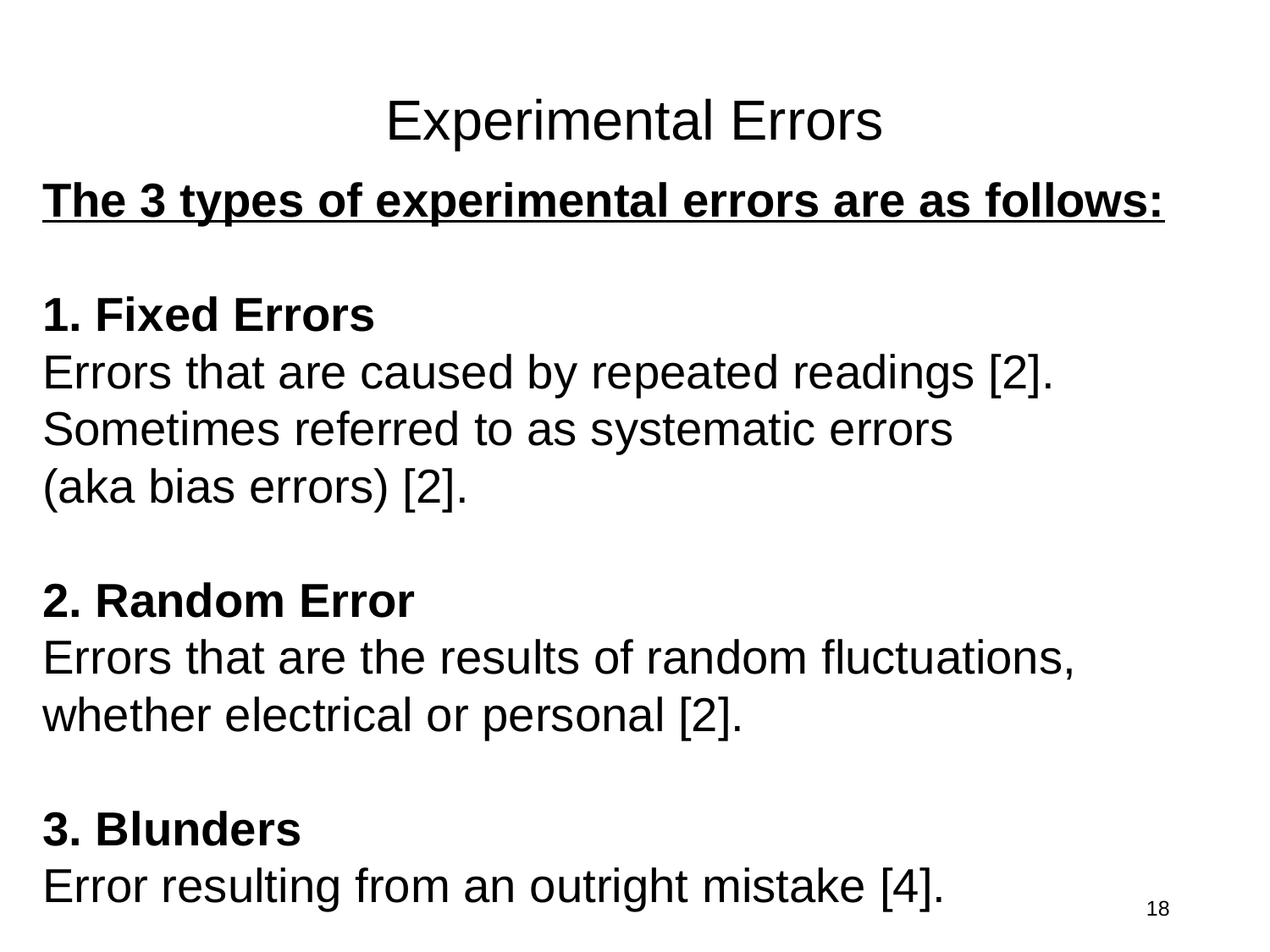

Experimental Errors
The 3 types of experimental errors are as follows:

1. Fixed Errors
Errors that are caused by repeated readings [2]. Sometimes referred to as systematic errors
(aka bias errors) [2].

2. Random Error
Errors that are the results of random fluctuations, whether electrical or personal [2].

3. Blunders
Error resulting from an outright mistake [4].

18